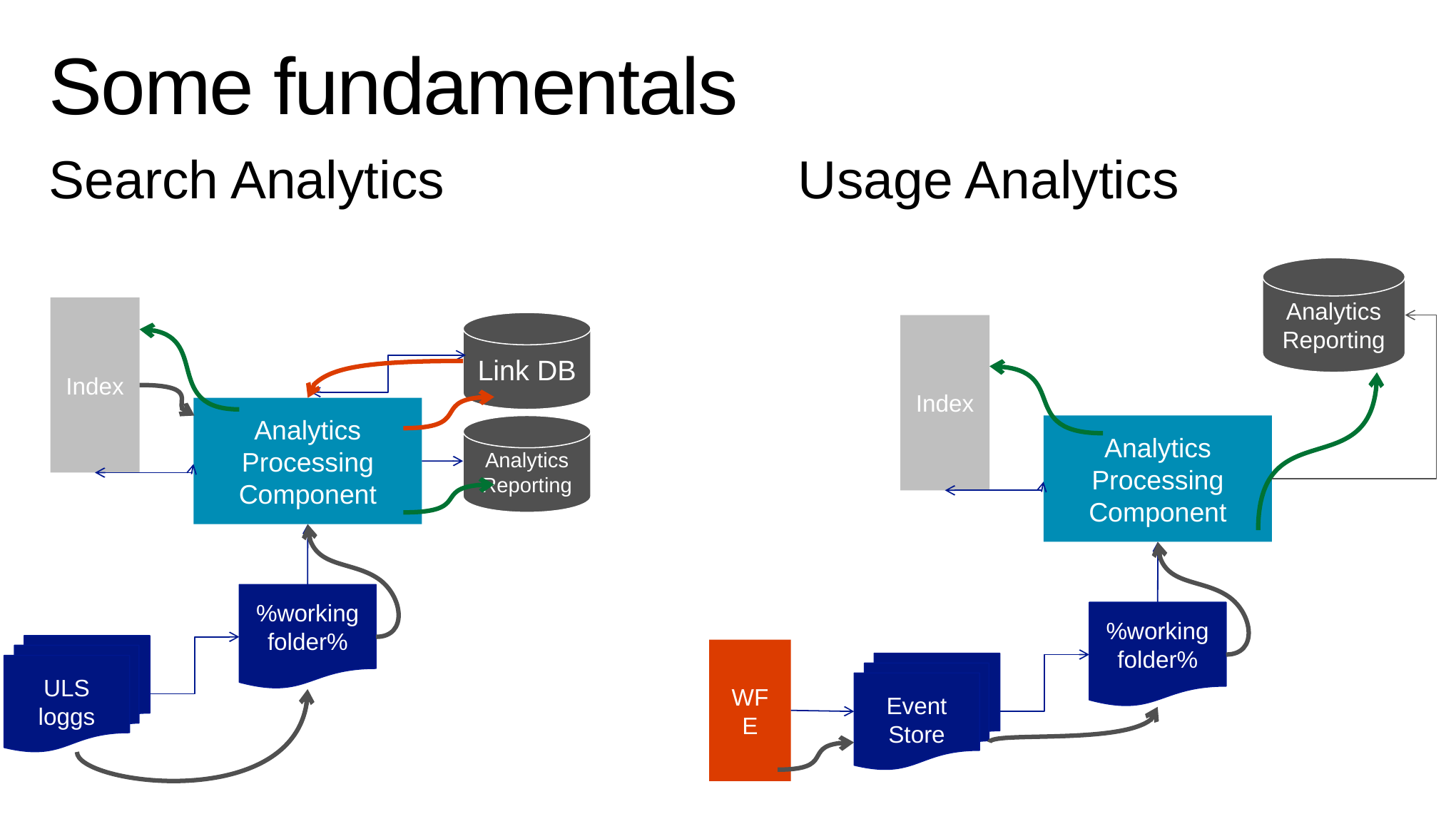

# Some fundamentals
Search Analytics
Usage Analytics
Analytics Reporting
Index
Link DB
Index
Analytics Processing Component
Analytics Processing Component
Analytics Reporting
%working folder%
%working folder%
ULS loggs
WFE
Event Store